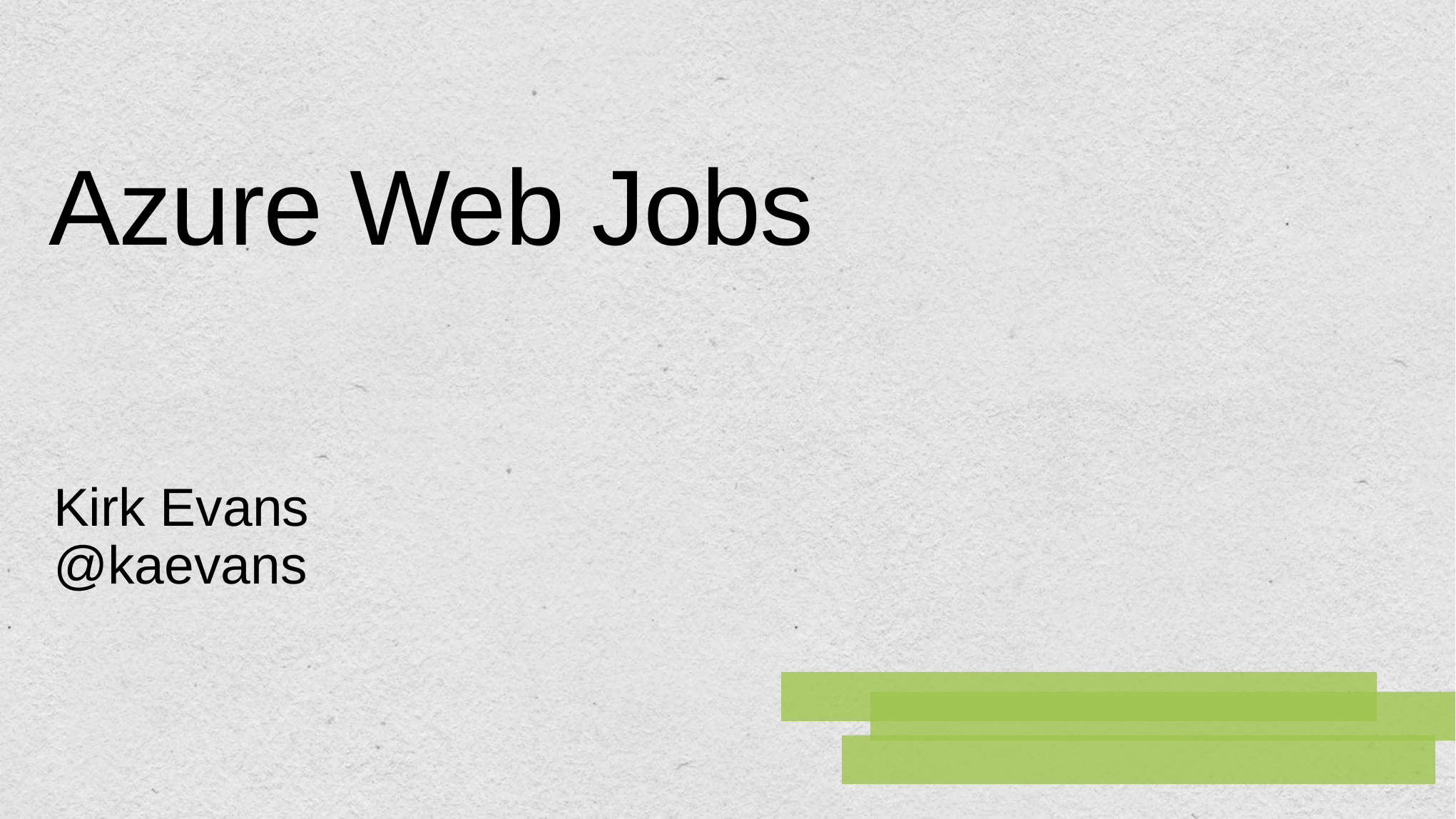

# Azure Web Jobs
Kirk Evans
@kaevans